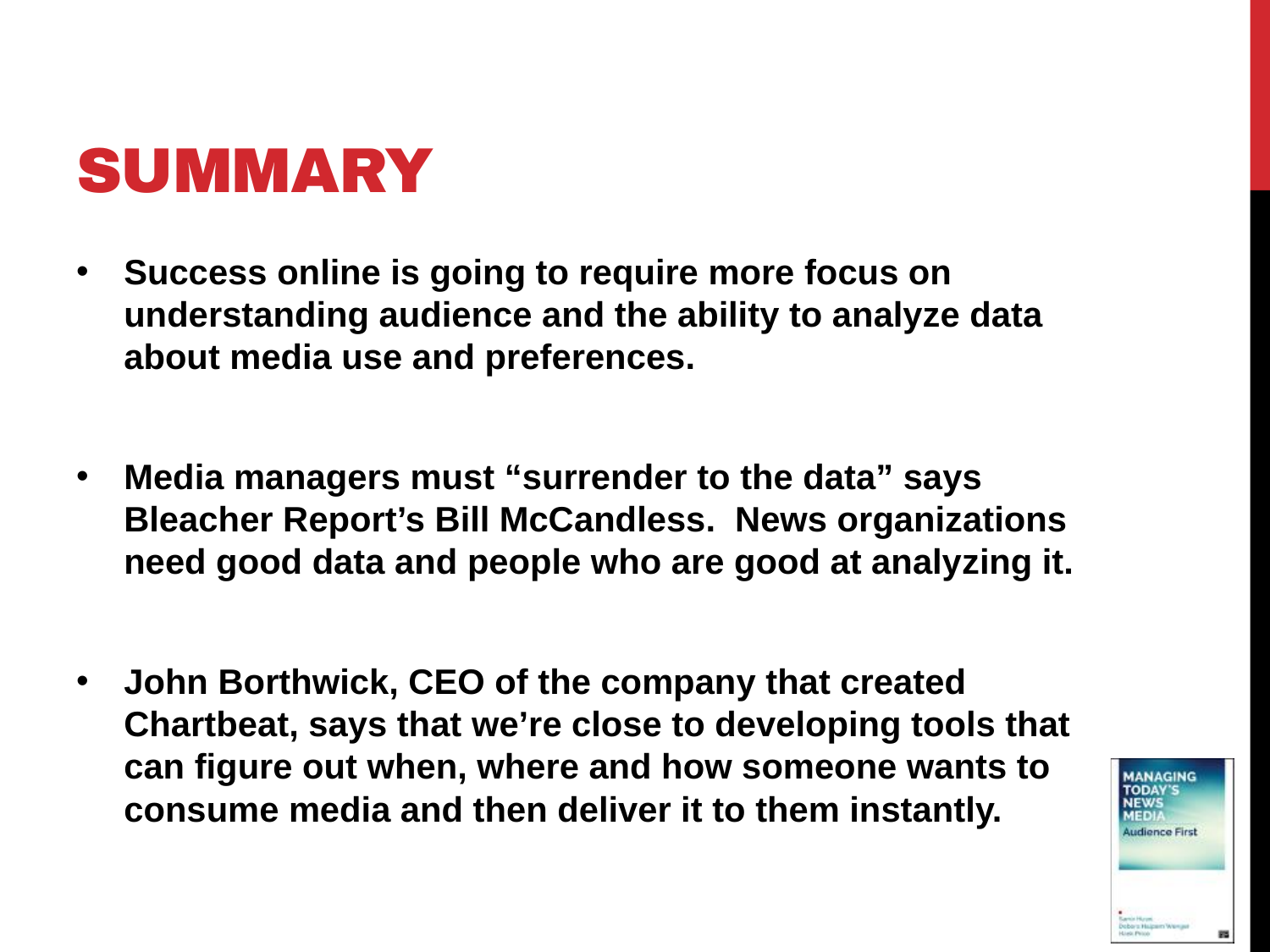

# Summary
Success online is going to require more focus on understanding audience and the ability to analyze data about media use and preferences.

Media managers must “surrender to the data” says Bleacher Report’s Bill McCandless.  News organizations need good data and people who are good at analyzing it.

John Borthwick, CEO of the company that created Chartbeat, says that we’re close to developing tools that can figure out when, where and how someone wants to consume media and then deliver it to them instantly.